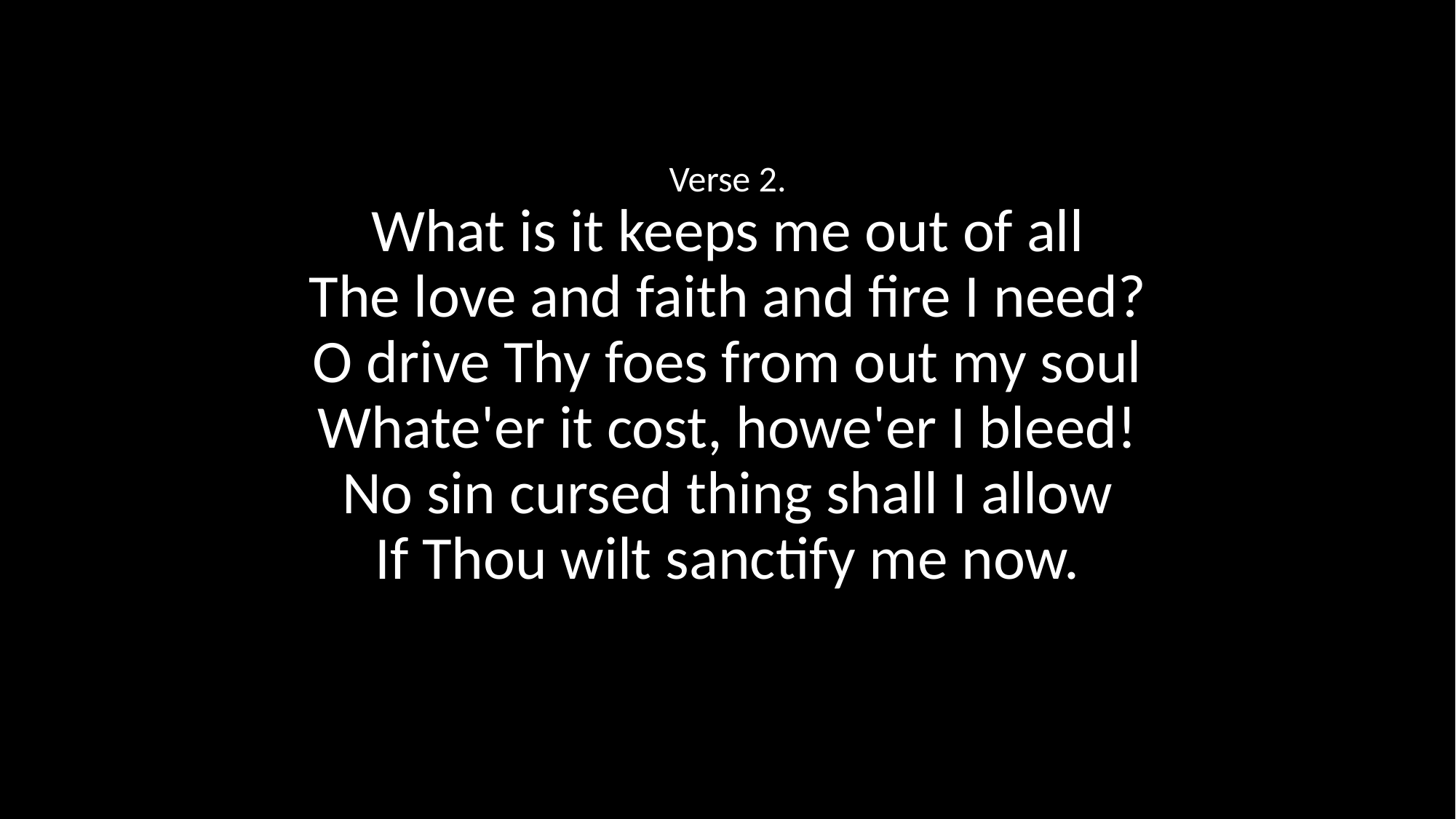

Verse 2.
What is it keeps me out of all
The love and faith and fire I need?
O drive Thy foes from out my soul
Whate'er it cost, howe'er I bleed!
No sin cursed thing shall I allow
If Thou wilt sanctify me now.